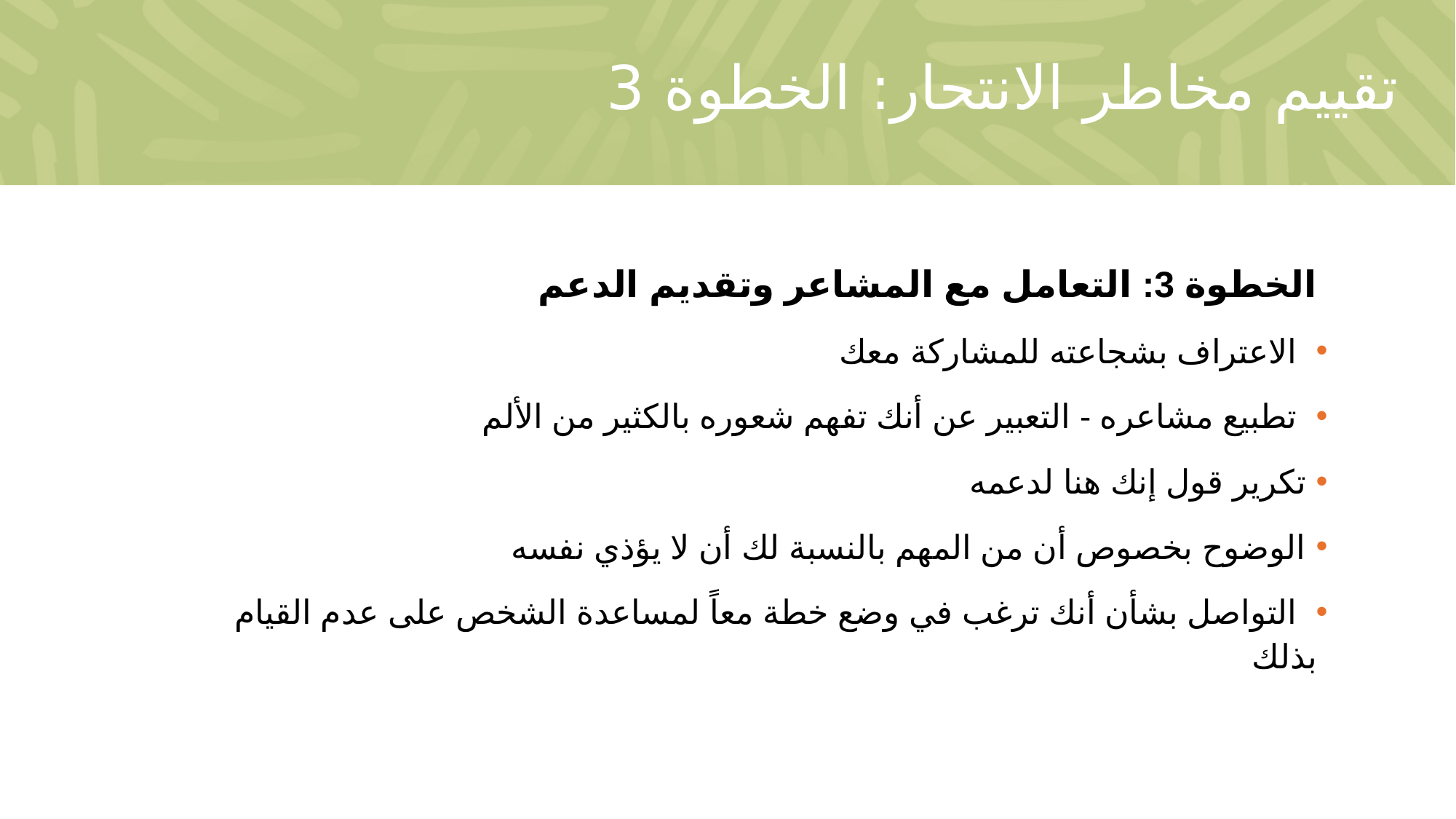

# تقييم مخاطر الانتحار: الخطوة 3
الخطوة 3: التعامل مع المشاعر وتقديم الدعم
  الاعتراف بشجاعته للمشاركة معك
  تطبيع مشاعره - التعبير عن أنك تفهم شعوره بالكثير من الألم
 تكرير قول إنك هنا لدعمه
 الوضوح بخصوص أن من المهم بالنسبة لك أن لا يؤذي نفسه
  التواصل بشأن أنك ترغب في وضع خطة معاً لمساعدة الشخص على عدم القيام بذلك